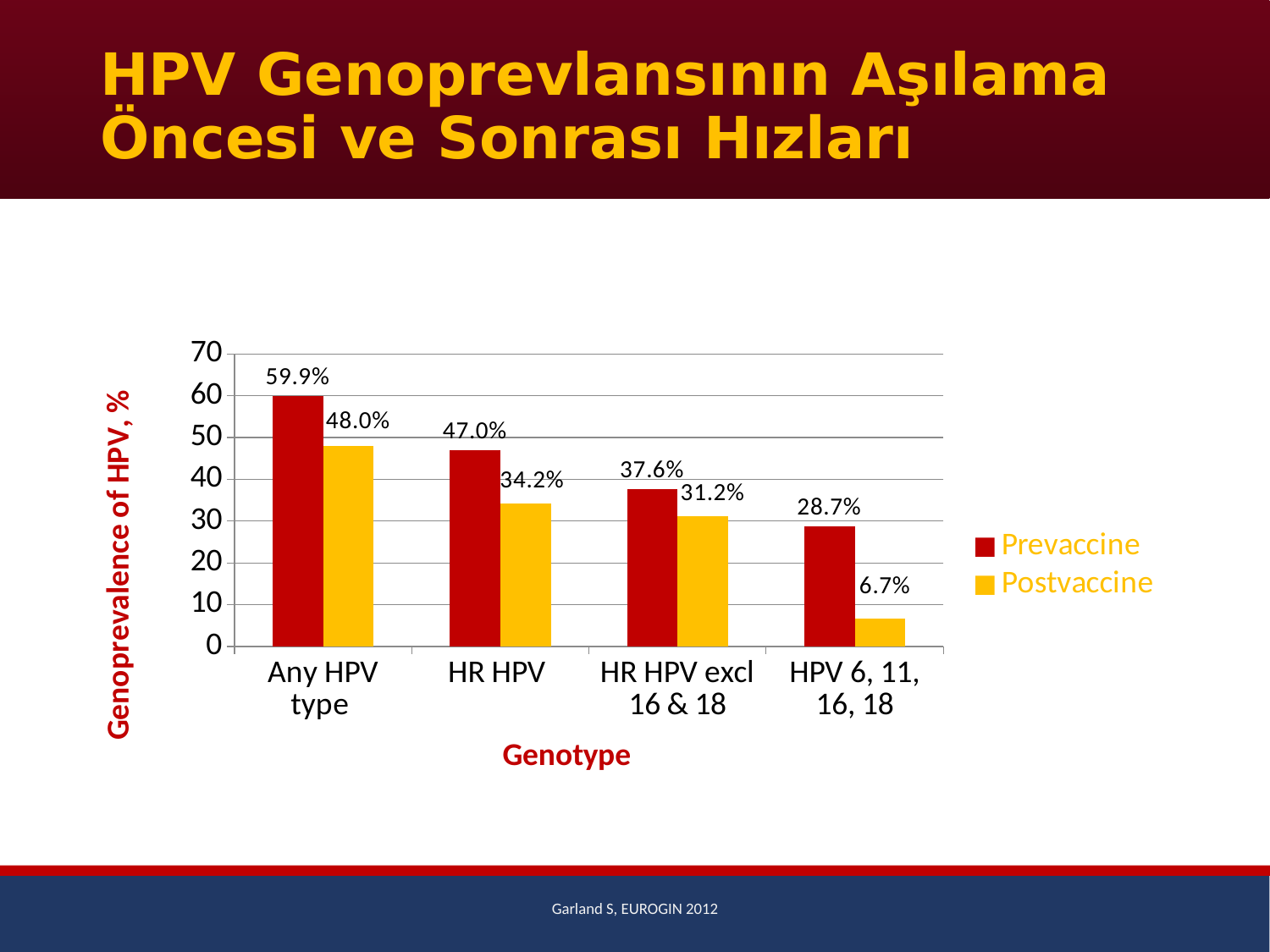

# HPV Genoprevlansının Aşılama Öncesi ve Sonrası Hızları

### Chart

| Category | Prevaccine | Postvaccine |
|---|---|---|
| Any HPV type  | 59.9 | 48.0 |
| HR HPV  | 47.0 | 34.2 |
| HR HPV excl 16 & 18 | 37.6 | 31.2 |
| HPV 6, 11, 16, 18 | 28.7 | 6.7 |
Garland S, EUROGIN 2012